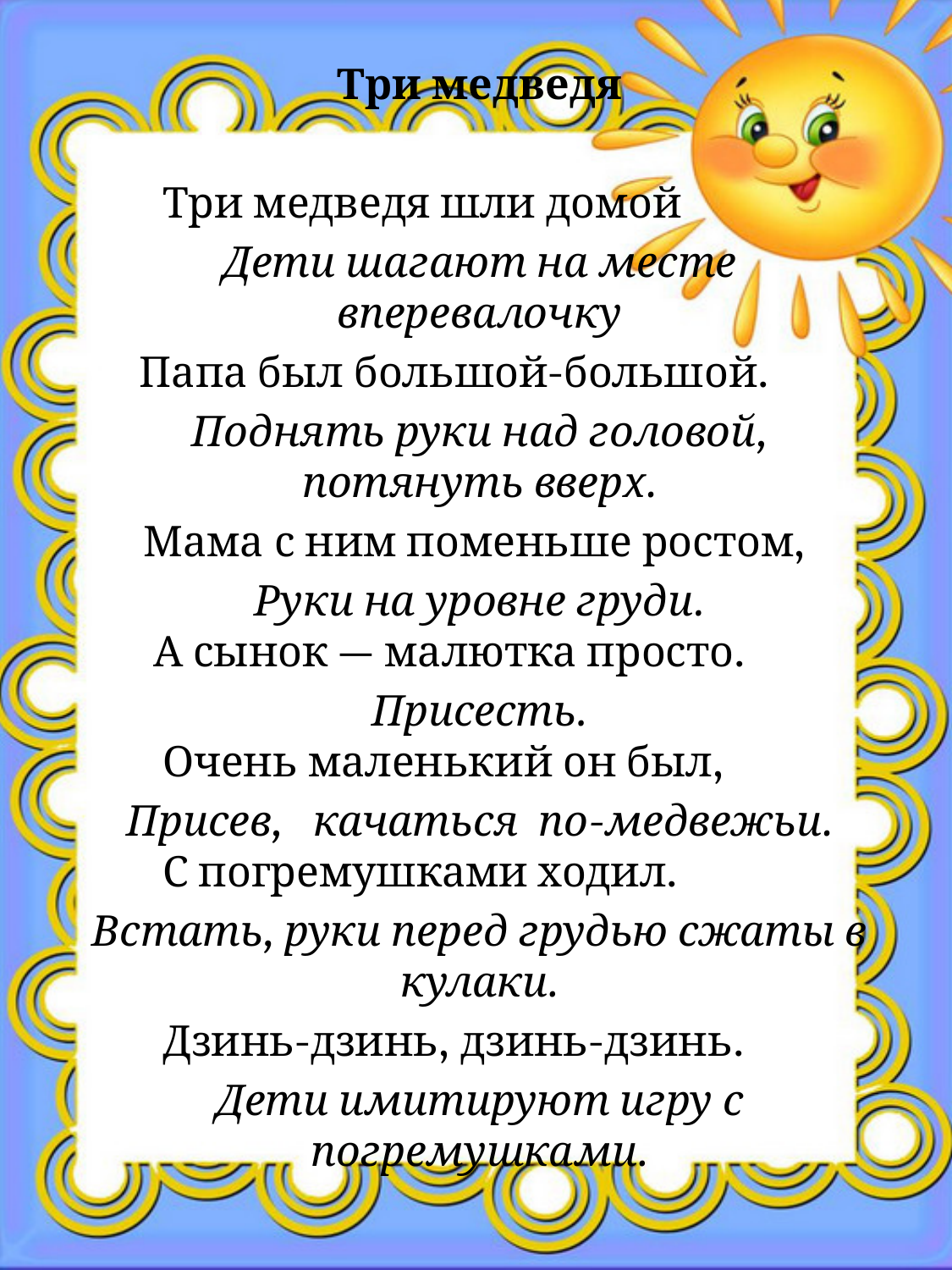

Три медведя

Три медведя шли домой
Дети шагают на месте вперевалочку
Папа был большой-большой.
Поднять руки над головой, потянуть вверх.
Мама с ним поменьше ростом,
Руки на уровне груди.
А сынок — малютка просто.
Присесть.
Очень маленький он был,
Присев,   качаться  по-медвежьи.
С погремушками ходил.
Встать, руки перед грудью сжаты в кулаки.
Дзинь-дзинь, дзинь-дзинь.
Дети имитируют игру с погремушками.